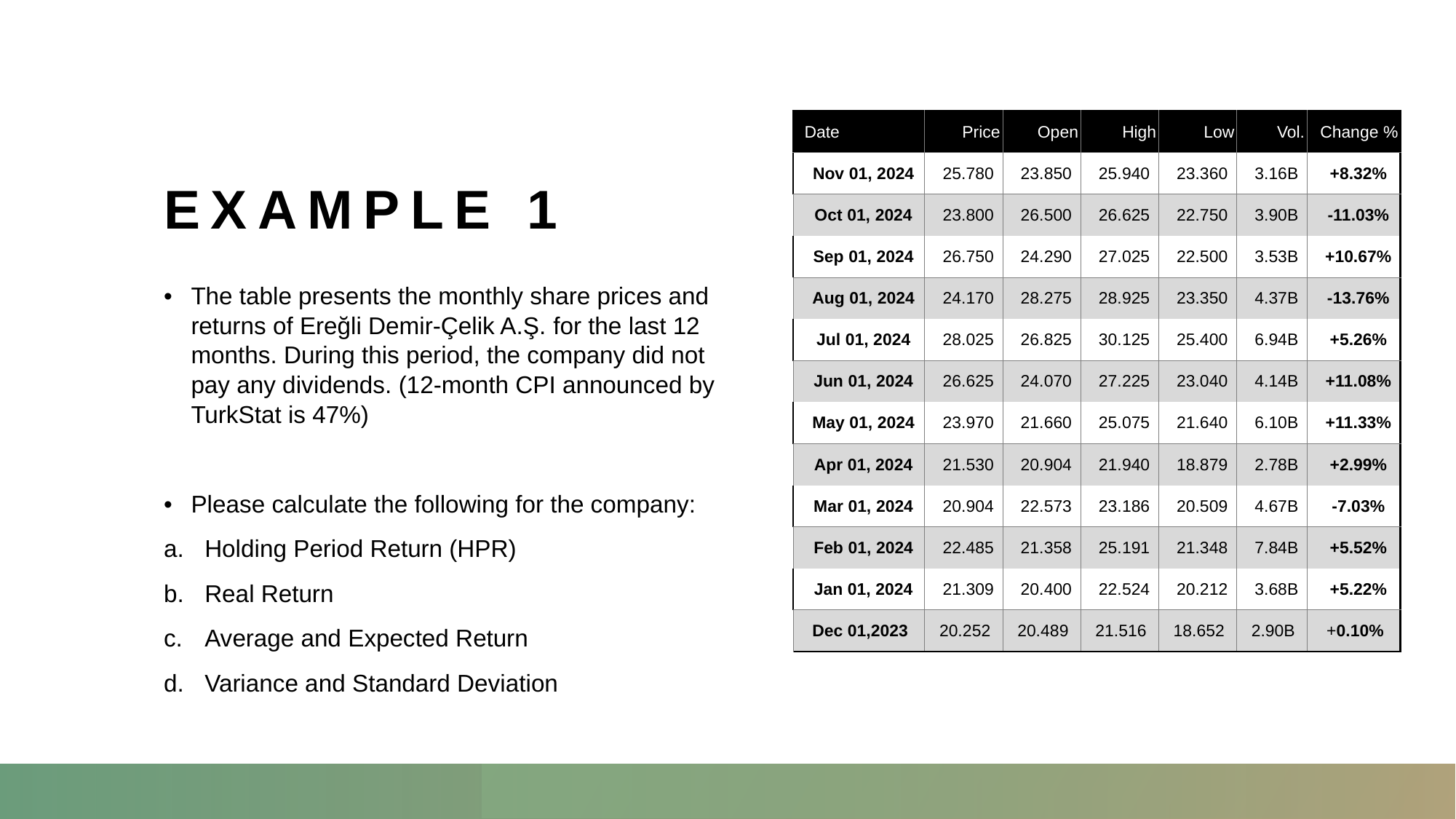

# Example 1
| Date | Price | Open | High | Low | Vol. | Change % |
| --- | --- | --- | --- | --- | --- | --- |
| Nov 01, 2024 | 25.780 | 23.850 | 25.940 | 23.360 | 3.16B | +8.32% |
| Oct 01, 2024 | 23.800 | 26.500 | 26.625 | 22.750 | 3.90B | -11.03% |
| Sep 01, 2024 | 26.750 | 24.290 | 27.025 | 22.500 | 3.53B | +10.67% |
| Aug 01, 2024 | 24.170 | 28.275 | 28.925 | 23.350 | 4.37B | -13.76% |
| Jul 01, 2024 | 28.025 | 26.825 | 30.125 | 25.400 | 6.94B | +5.26% |
| Jun 01, 2024 | 26.625 | 24.070 | 27.225 | 23.040 | 4.14B | +11.08% |
| May 01, 2024 | 23.970 | 21.660 | 25.075 | 21.640 | 6.10B | +11.33% |
| Apr 01, 2024 | 21.530 | 20.904 | 21.940 | 18.879 | 2.78B | +2.99% |
| Mar 01, 2024 | 20.904 | 22.573 | 23.186 | 20.509 | 4.67B | -7.03% |
| Feb 01, 2024 | 22.485 | 21.358 | 25.191 | 21.348 | 7.84B | +5.52% |
| Jan 01, 2024 | 21.309 | 20.400 | 22.524 | 20.212 | 3.68B | +5.22% |
| Dec 01,2023 | 20.252 | 20.489 | 21.516 | 18.652 | 2.90B | +0.10% |
The table presents the monthly share prices and returns of Ereğli Demir-Çelik A.Ş. for the last 12 months. During this period, the company did not pay any dividends. (12-month CPI announced by TurkStat is 47%)

Please calculate the following for the company:
Holding Period Return (HPR)
Real Return
Average and Expected Return
Variance and Standard Deviation